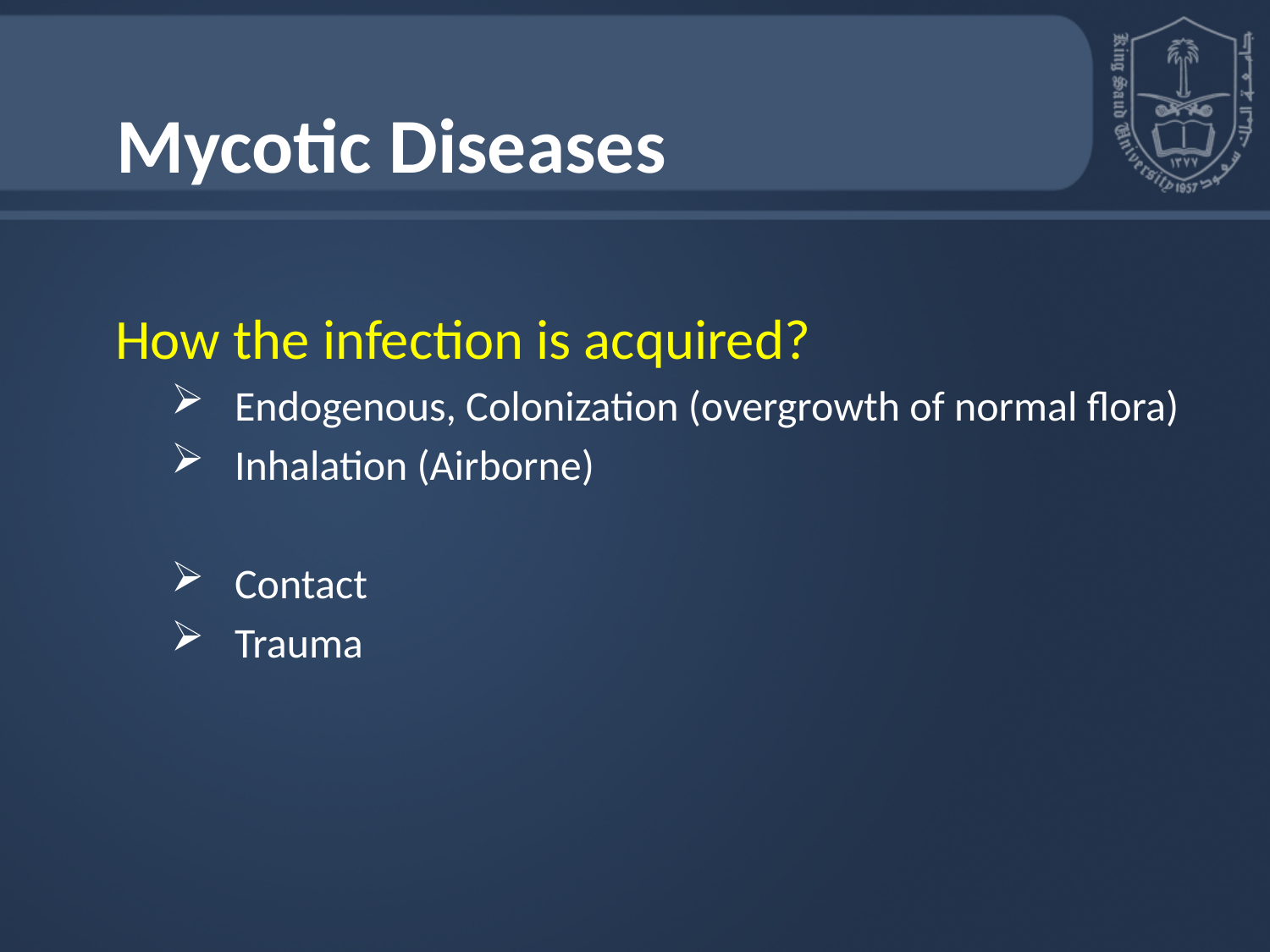

Mycotic Diseases
How the infection is acquired?
Endogenous, Colonization (overgrowth of normal flora)
Inhalation (Airborne)

Contact
Trauma